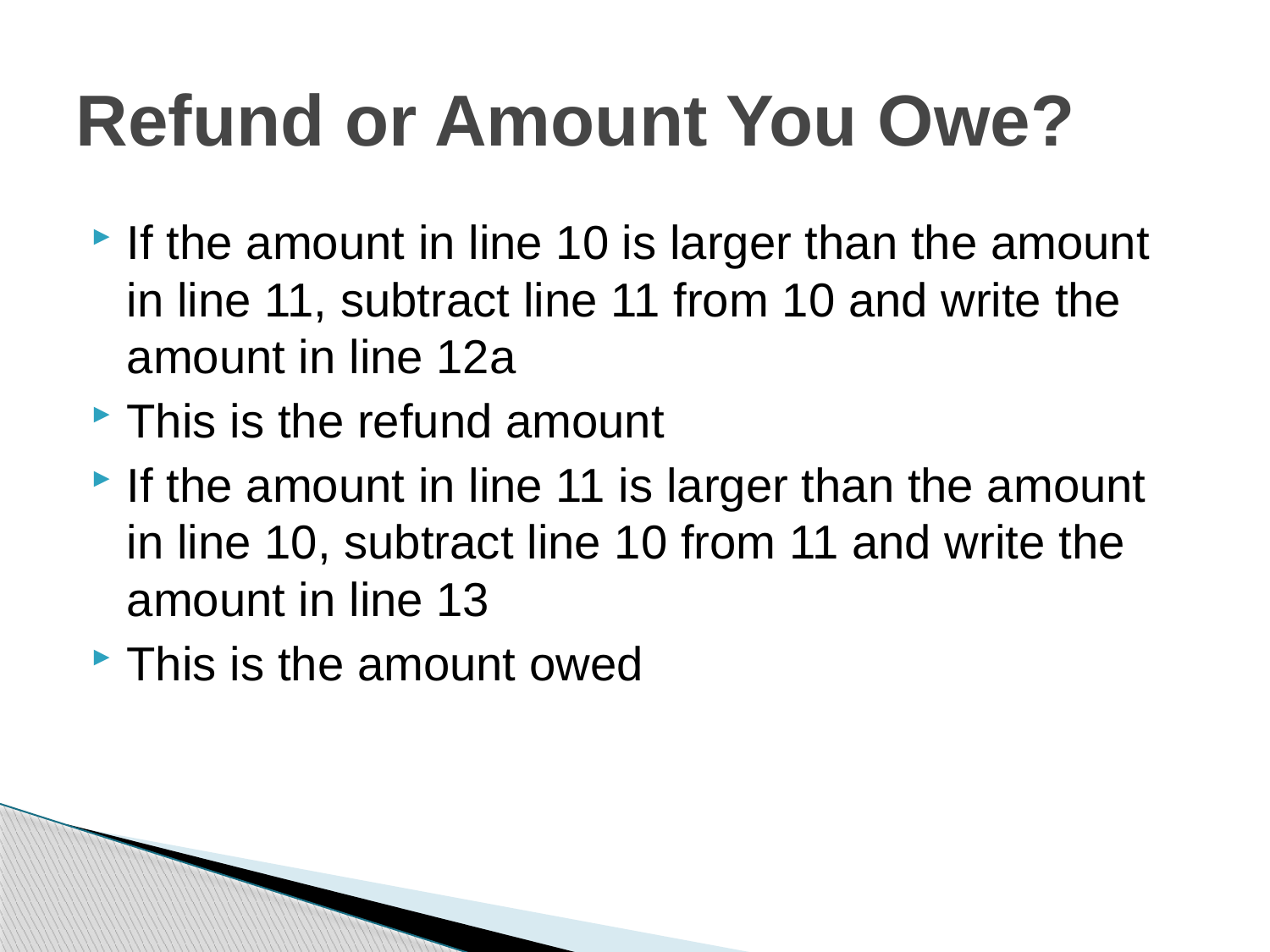

# Refund or Amount You Owe?
If the amount in line 10 is larger than the amount in line 11, subtract line 11 from 10 and write the amount in line 12a
This is the refund amount
If the amount in line 11 is larger than the amount in line 10, subtract line 10 from 11 and write the amount in line 13
This is the amount owed